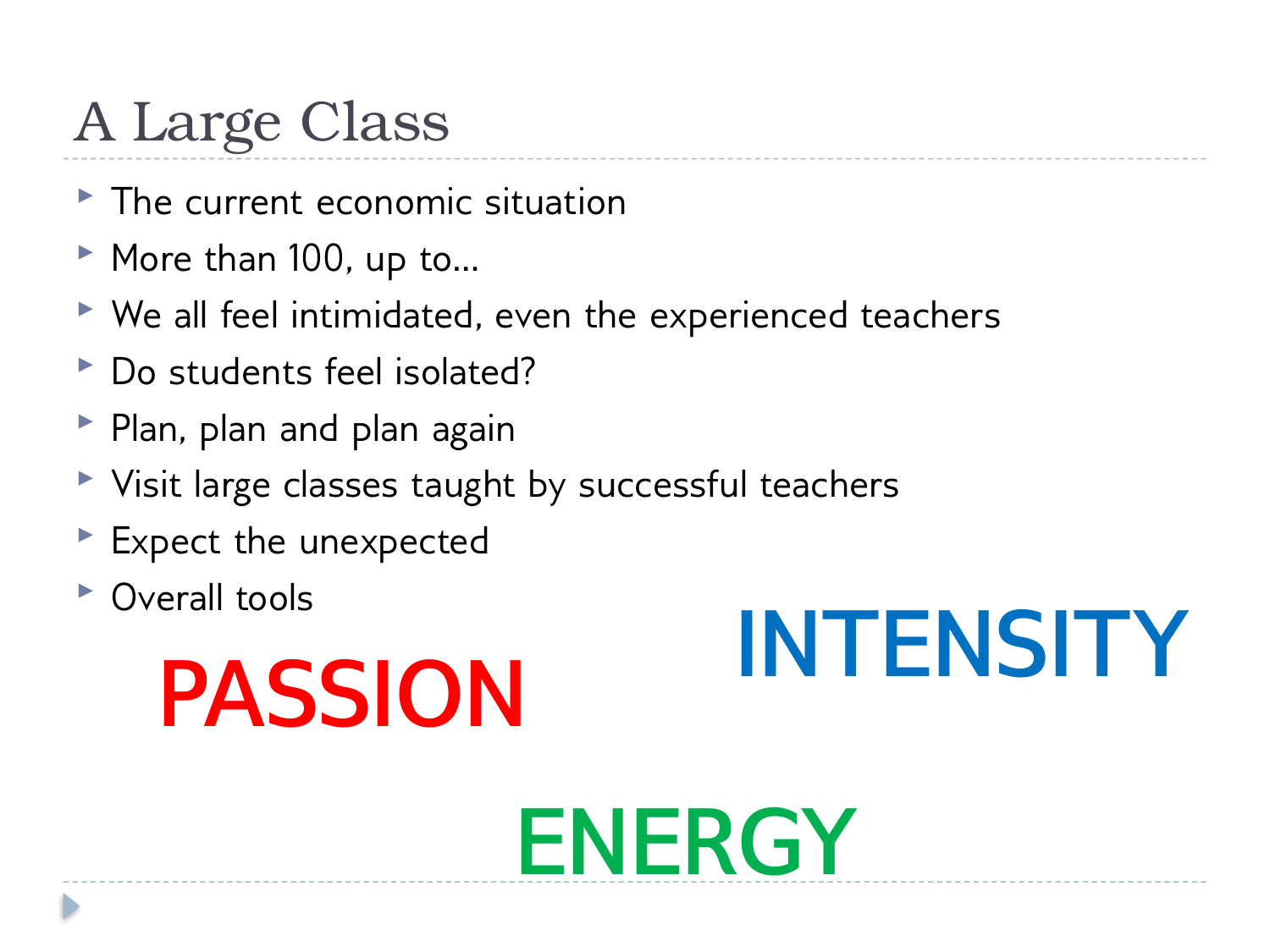

# A Large Class
The current economic situation
More than 100, up to…
We all feel intimidated, even the experienced teachers
Do students feel isolated?
Plan, plan and plan again
Visit large classes taught by successful teachers
Expect the unexpected
Overall tools
intensity
passion
energy